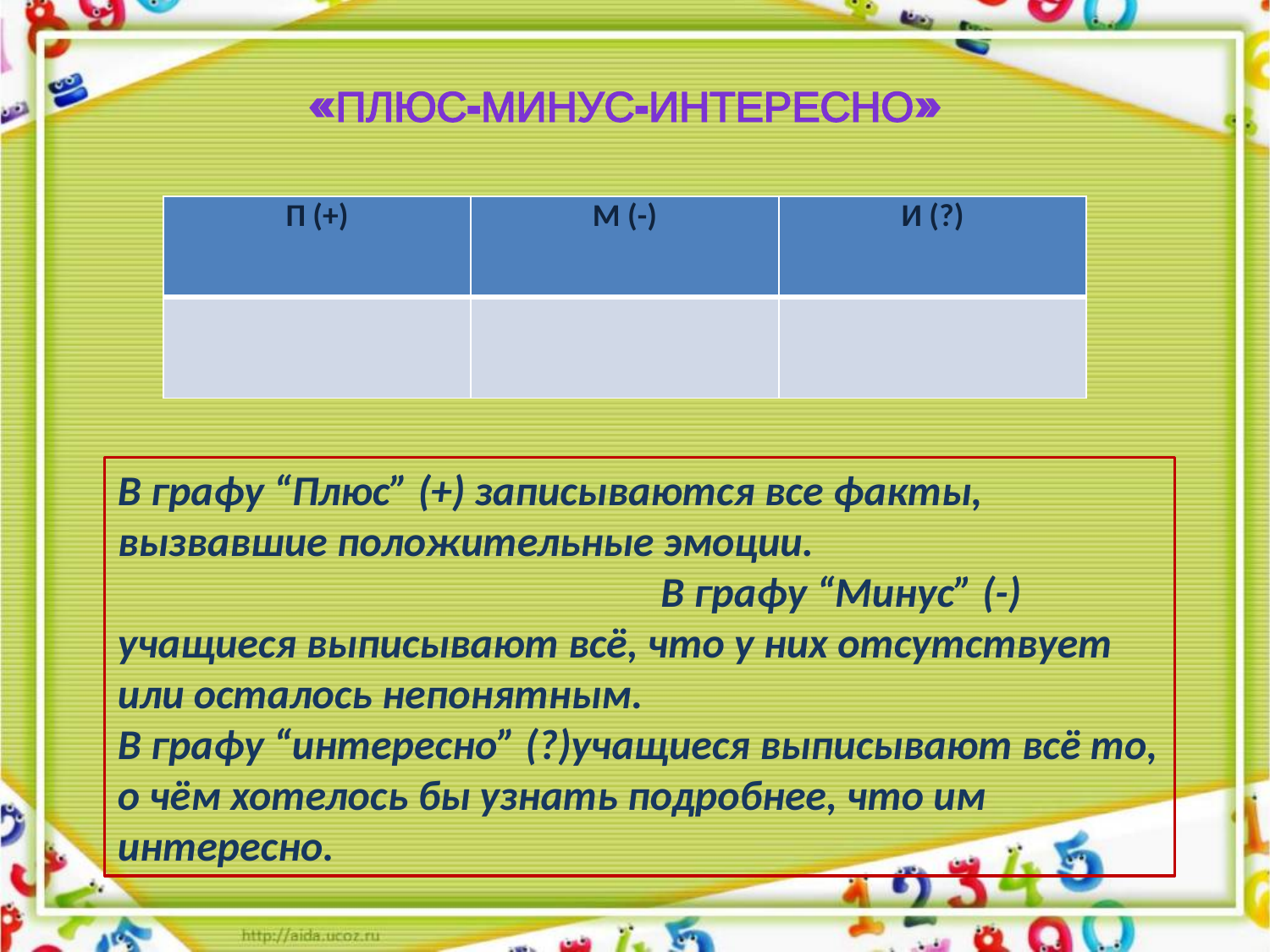

«Плюс-минус-интересно»
| П (+) | М (-) | И (?) |
| --- | --- | --- |
|  |  |  |
В графу “Плюс” (+) записываются все факты, вызвавшие положительные эмоции.                                                                                              В графу “Минус” (-) учащиеся выписывают всё, что у них отсутствует или осталось непонятным.                                                     В графу “интересно” (?)учащиеся выписывают всё то, о чём хотелось бы узнать подробнее, что им интересно.